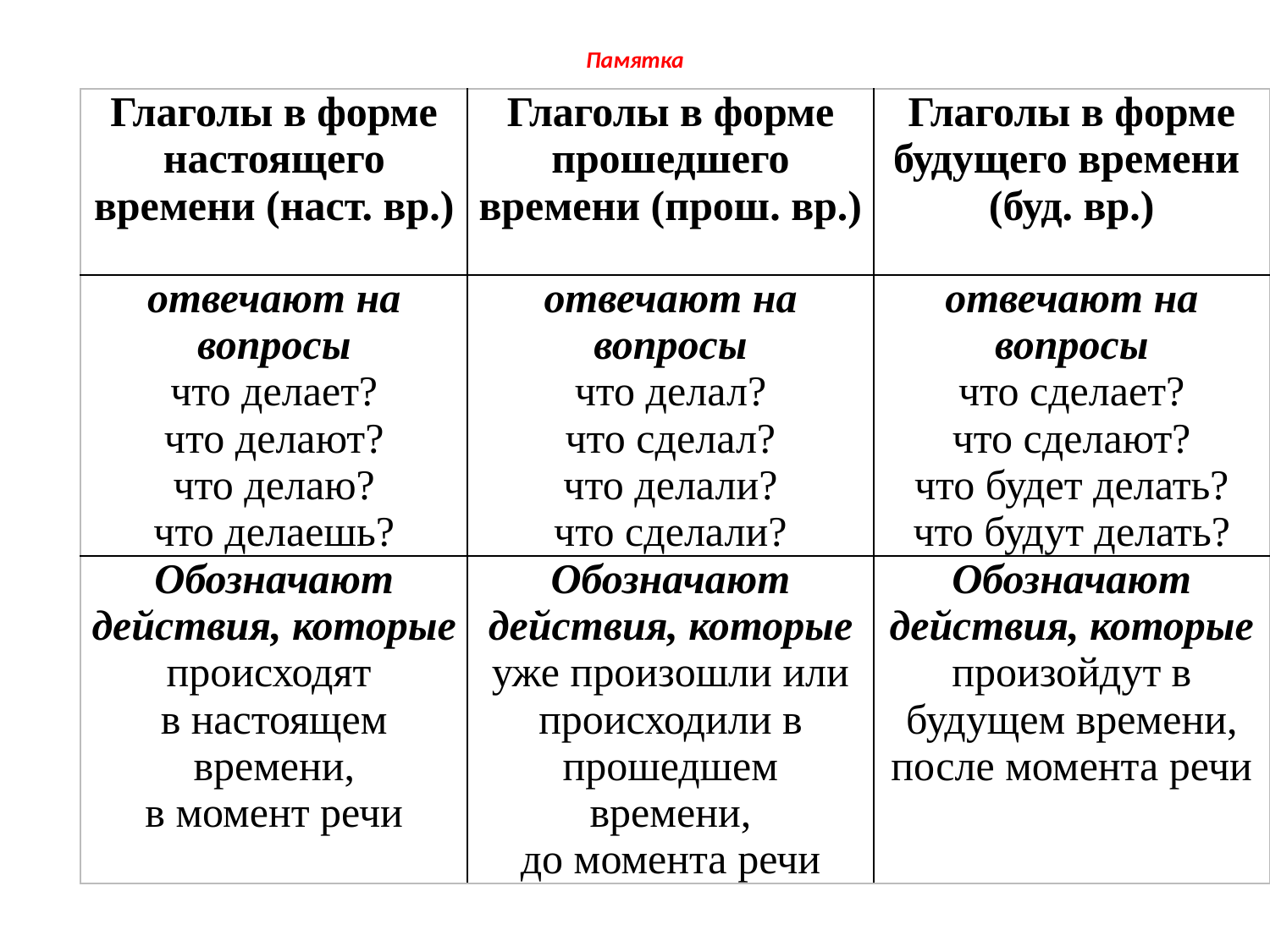

# Памятка
| Глаголы в форме настоящего времени (наст. вр.) | Глаголы в форме прошедшего времени (прош. вр.) | Глаголы в форме будущего времени (буд. вр.) |
| --- | --- | --- |
| отвечают на вопросы что делает? что делают? что делаю? что делаешь? | отвечают на вопросы что делал? что сделал? что делали? что сделали? | отвечают на вопросы что сделает? что сделают? что будет делать? что будут делать? |
| Обозначают действия, которые происходят в настоящем времени, в момент речи | Обозначают действия, которые уже произошли или происходили в прошедшем времени, до момента речи | Обозначают действия, которые произойдут в будущем времени, после момента речи |